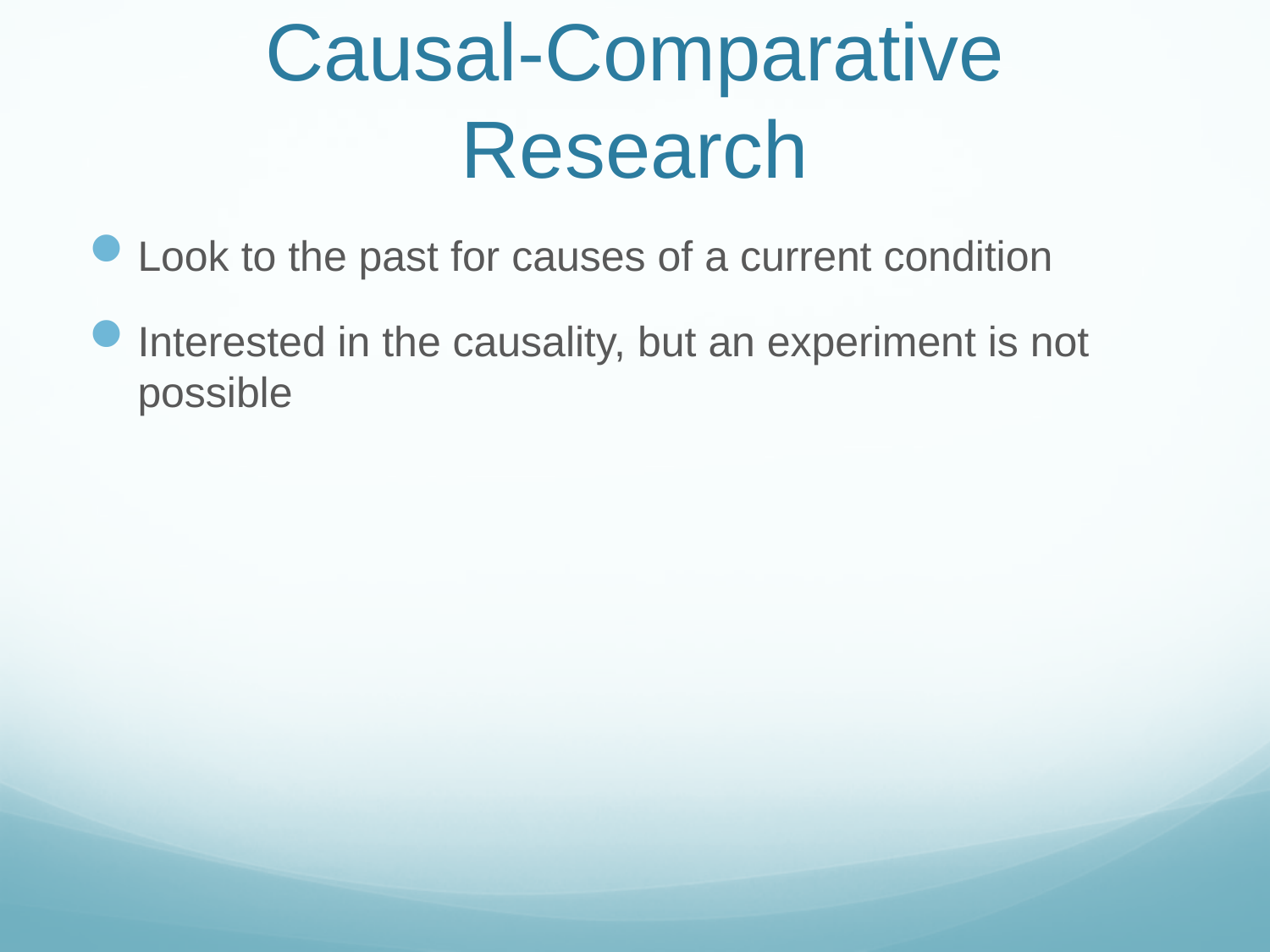

# Causal-Comparative Research
Look to the past for causes of a current condition
Interested in the causality, but an experiment is not possible